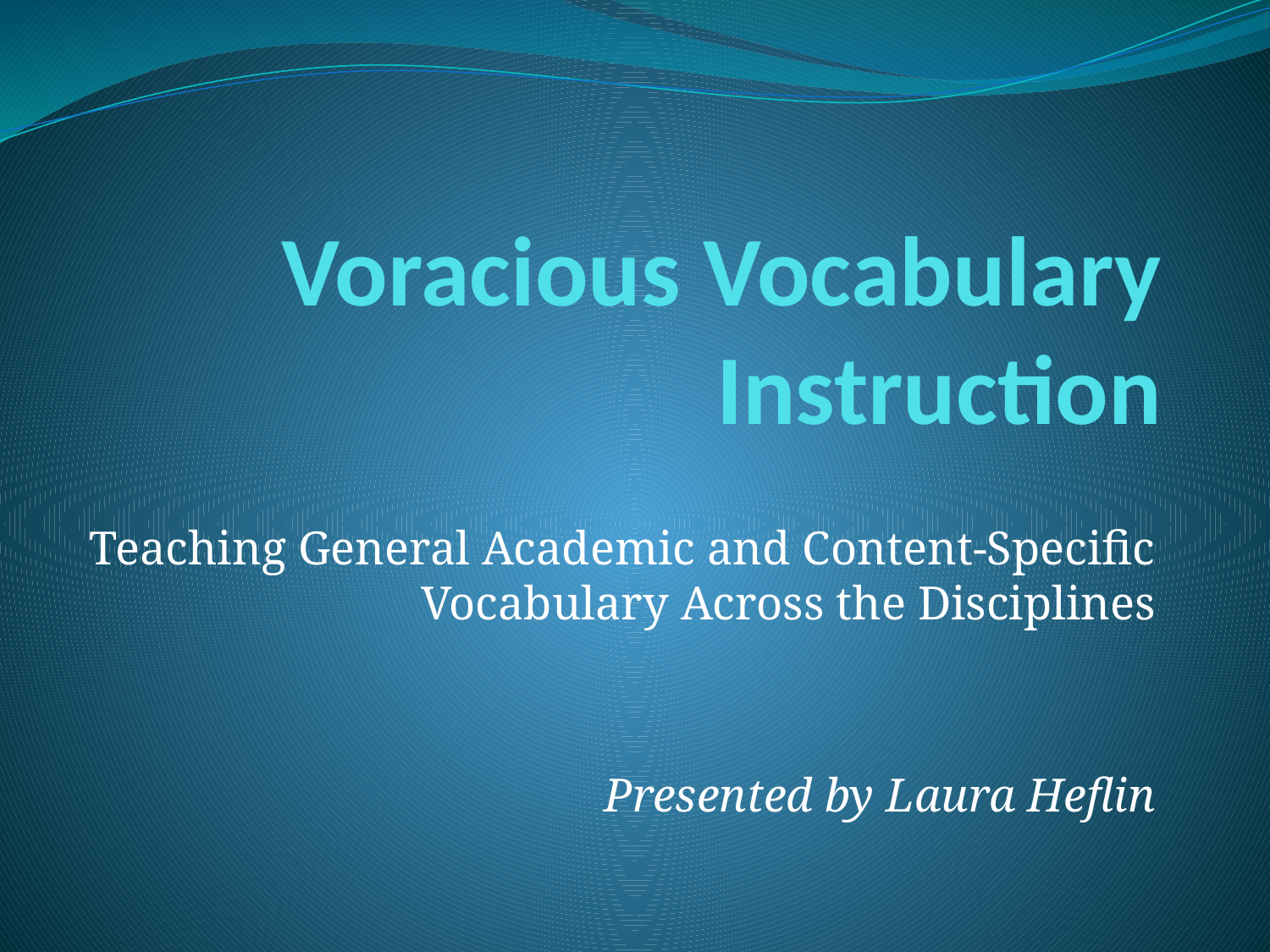

# Voracious Vocabulary Instruction

Teaching General Academic and Content-Specific Vocabulary Across the Disciplines

Presented by Laura Heflin